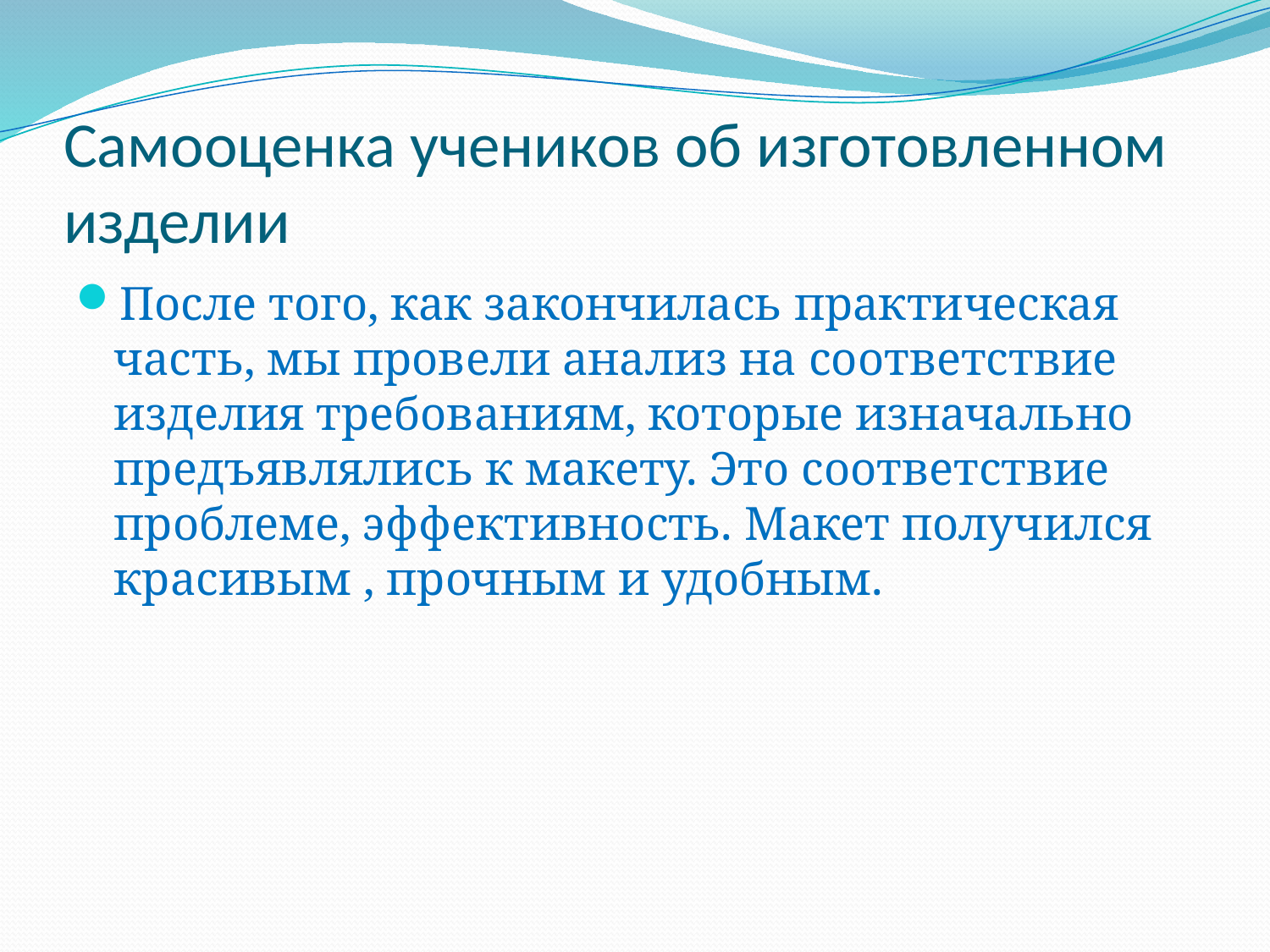

# Самооценка учеников об изготовленном изделии
После того, как закончилась практическая часть, мы провели анализ на соответствие изделия требованиям, которые изначально предъявлялись к макету. Это соответствие проблеме, эффективность. Макет получился красивым , прочным и удобным.